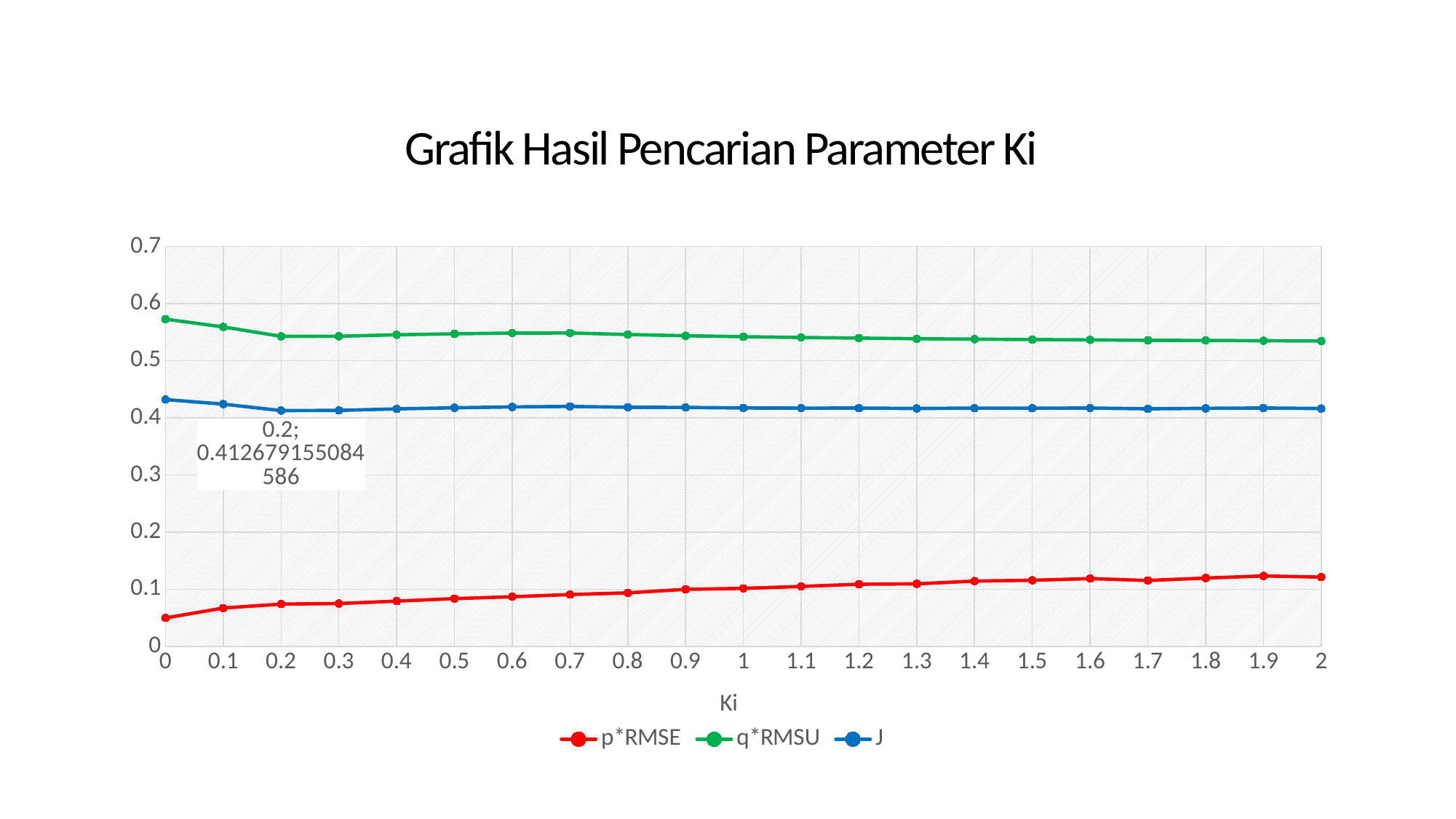

# Grafik Hasil Pencarian Parameter Ki

### Chart

| Category | p*RMSE | q*RMSU | J |
|---|---|---|---|
| 0 | 0.04966087467808031 | 0.572619664187086 | 0.43193337494987 |
| 0.1 | 0.06697461002143185 | 0.5591181421250546 | 0.423925171821582 |
| 0.2 | 0.07384847330057 | 0.5425892636771172 | 0.412679155084586 |
| 0.3 | 0.07480261697939693 | 0.5427687971163486 | 0.412960032903332 |
| 0.4 | 0.07906773392628616 | 0.54534754911232 | 0.415548100186776 |
| 0.5 | 0.08340666507331015 | 0.5470773481499327 | 0.417553611804488 |
| 0.6 | 0.08673470108653847 | 0.5483027370421173 | 0.419039709695268 |
| 0.7 | 0.09054042862713153 | 0.5484792774392033 | 0.419862972865588 |
| 0.8 | 0.09353128986297969 | 0.5457936514304353 | 0.418457322575116 |
| 0.9 | 0.09968140842171491 | 0.5436962999248813 | 0.418145648238604 |
| 1 | 0.10133901089622079 | 0.5419521465598933 | 0.41721454751416 |
| 1.1000000000000001 | 0.10471321822734478 | 0.5405756927919113 | 0.416928426381663 |
| 1.2 | 0.10866222466145291 | 0.5395075791386119 | 0.417021497413767 |
| 1.3 | 0.10933482238175138 | 0.5383826596908846 | 0.41635477876147 |
| 1.4 | 0.11412453757496108 | 0.5376351637410406 | 0.416919343355124 |
| 1.5 | 0.11556712800303 | 0.536930802863134 | 0.416751362707125 |
| 1.6 | 0.11845499073665539 | 0.5363882664622446 | 0.417057396414926 |
| 1.7 | 0.11520922651958262 | 0.5356427117303013 | 0.415732301529421 |
| 1.8 | 0.11936403387995231 | 0.535350138199296 | 0.41653023912712 |
| 1.9 | 0.12313552478852216 | 0.5349021008178246 | 0.417152622173289 |
| 2 | 0.12101733599366338 | 0.5344003931484413 | 0.416255476307677 |